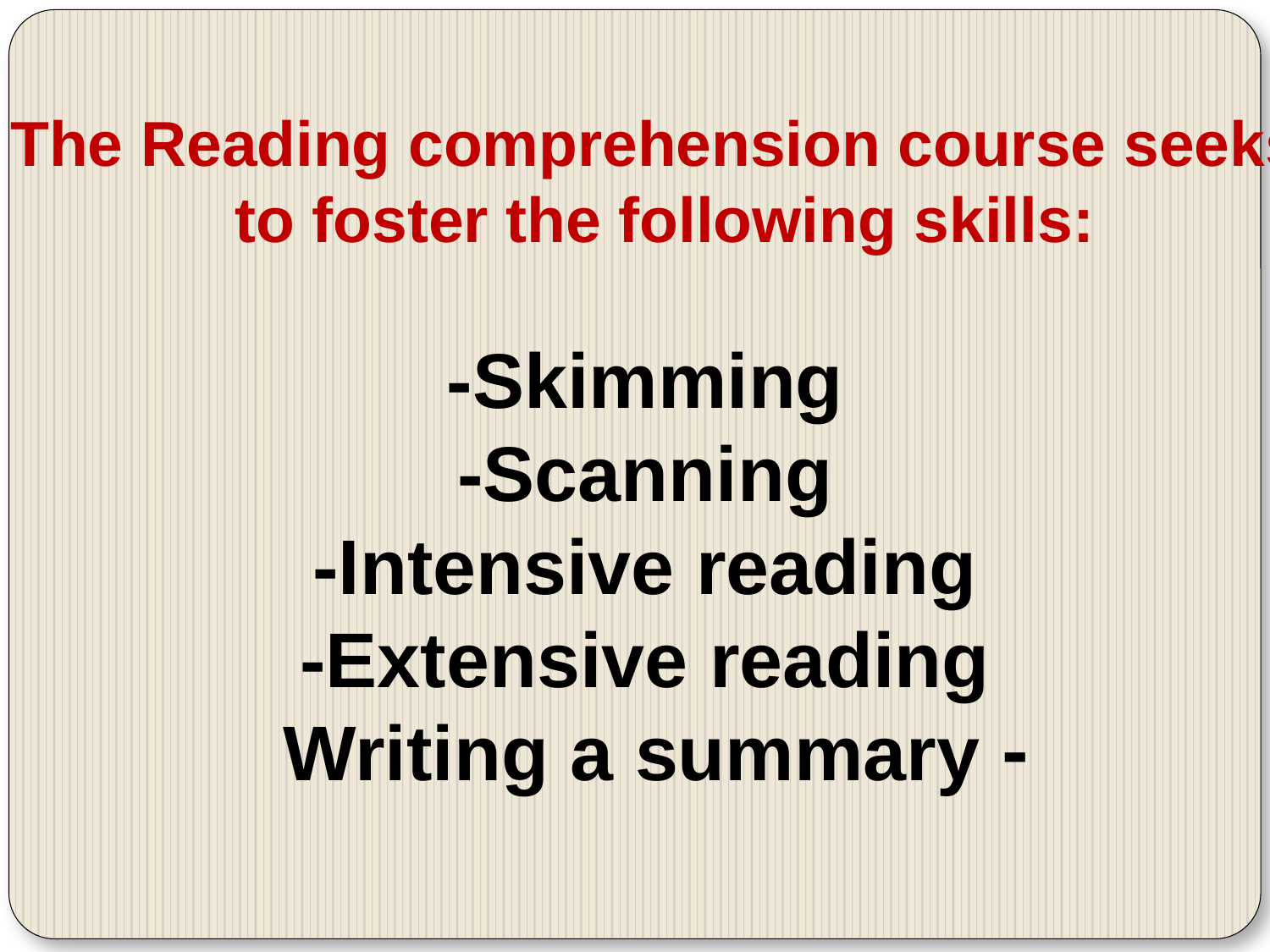

The Reading comprehension course seeks
 to foster the following skills:

-Skimming
-Scanning
-Intensive reading
-Extensive reading
- Writing a summary